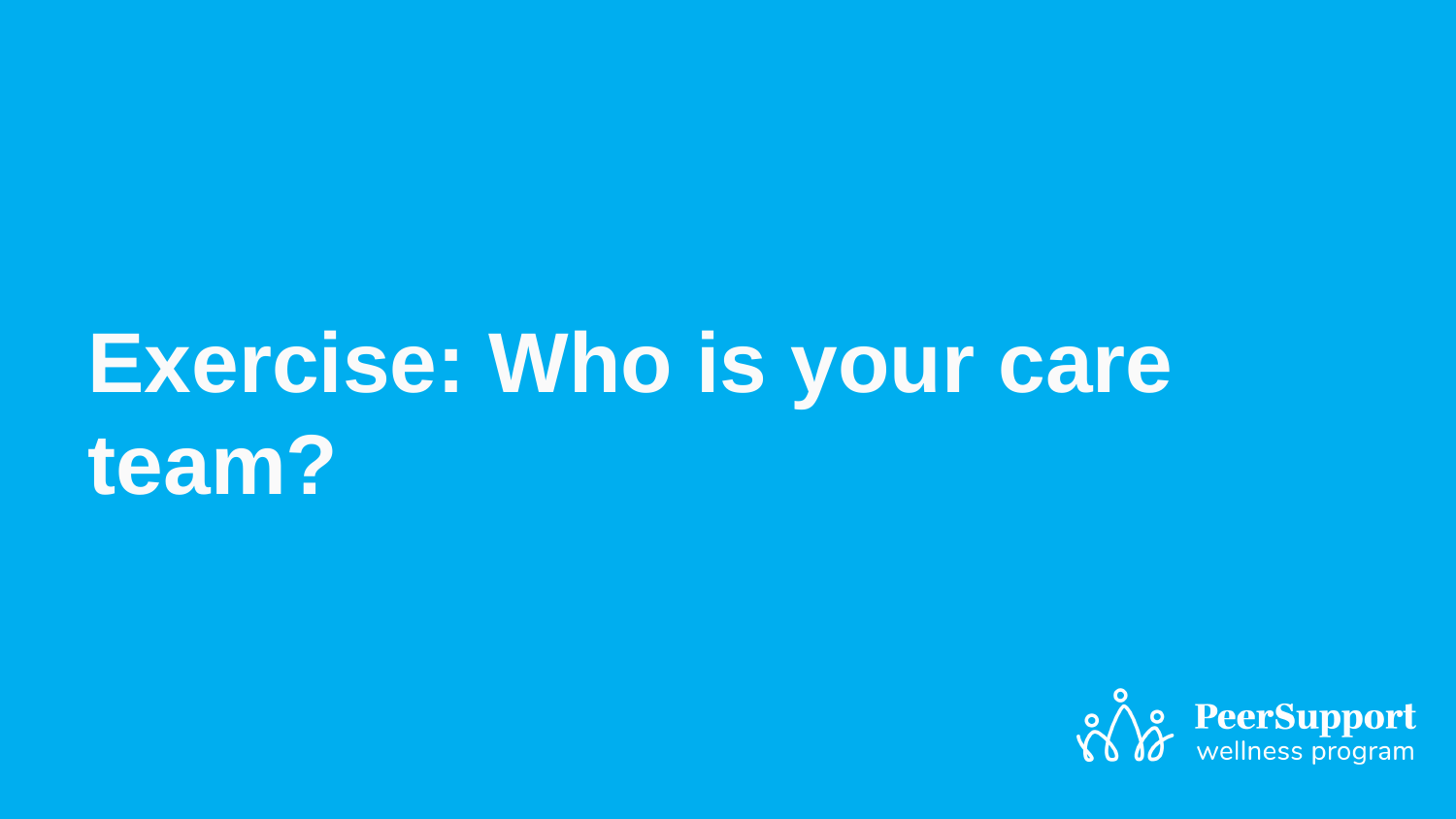

# Exercise: Who is your care team?